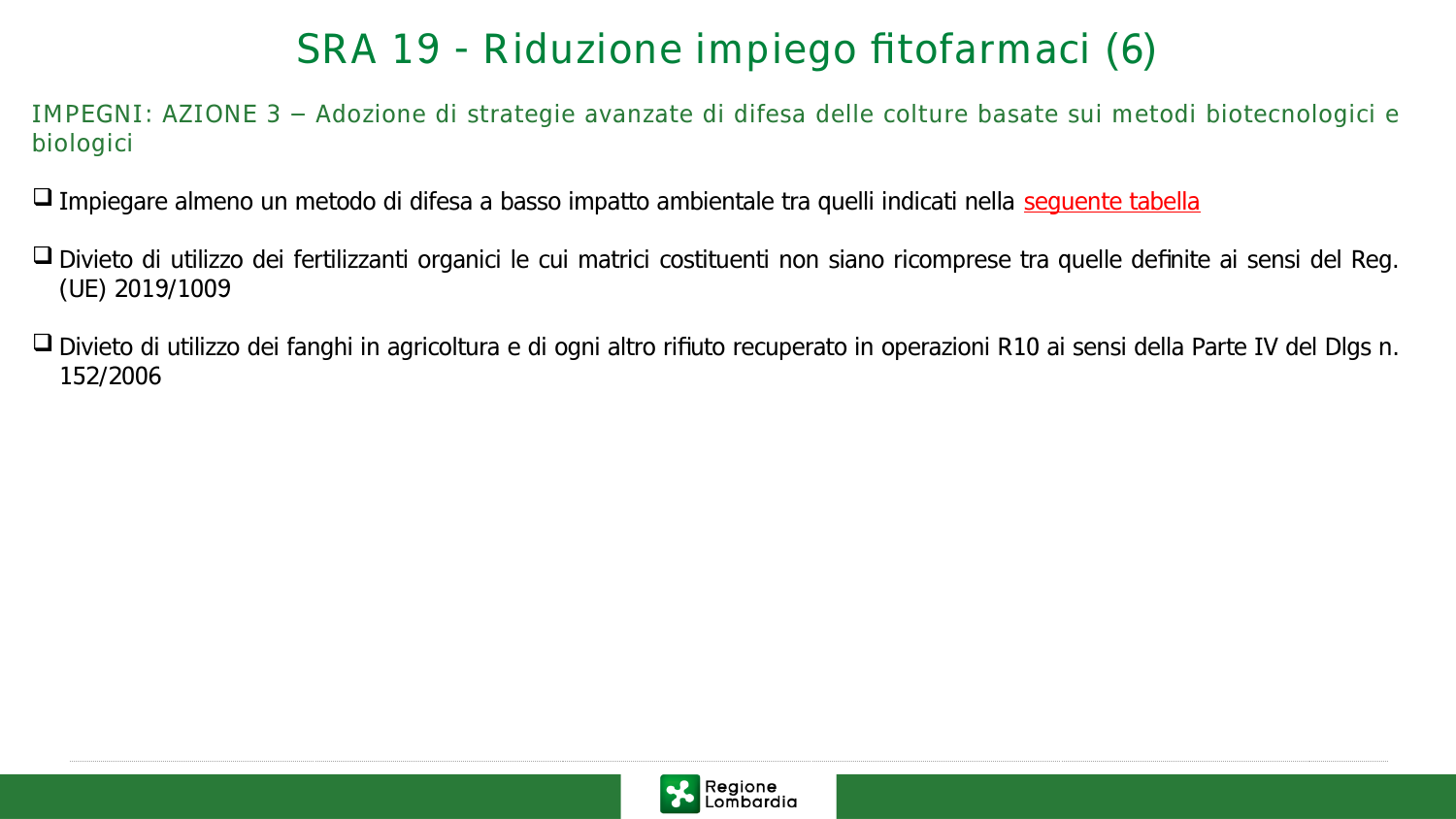

# SRA 19 - Riduzione impiego fitofarmaci (6)
IMPEGNI: AZIONE 3 – Adozione di strategie avanzate di difesa delle colture basate sui metodi biotecnologici e biologici

Impiegare almeno un metodo di difesa a basso impatto ambientale tra quelli indicati nella seguente tabella

Divieto di utilizzo dei fertilizzanti organici le cui matrici costituenti non siano ricomprese tra quelle definite ai sensi del Reg. (UE) 2019/1009

Divieto di utilizzo dei fanghi in agricoltura e di ogni altro rifiuto recuperato in operazioni R10 ai sensi della Parte IV del Dlgs n. 152/2006